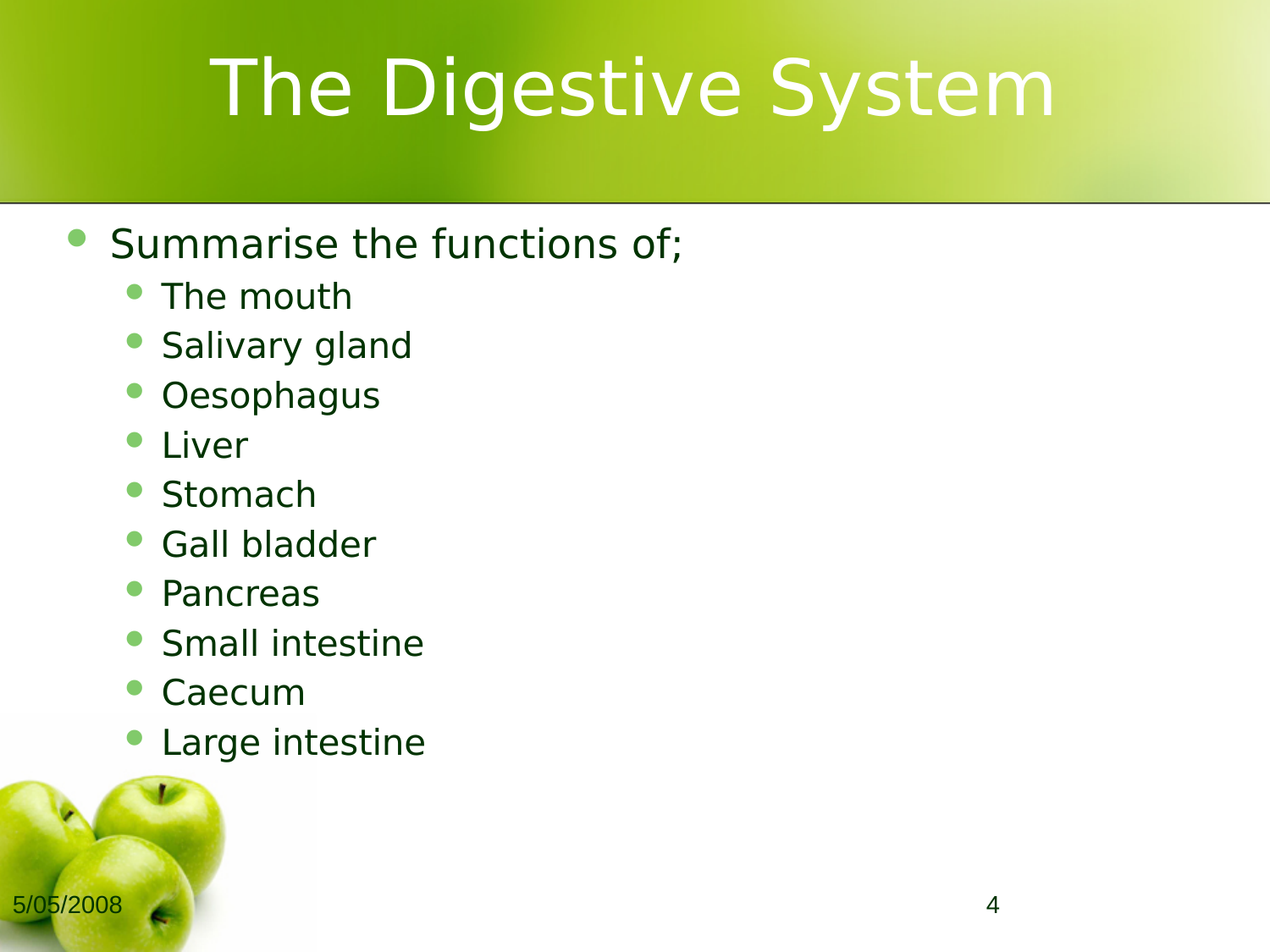

# The Digestive System
Summarise the functions of;
The mouth
Salivary gland
Oesophagus
Liver
Stomach
Gall bladder
Pancreas
Small intestine
Caecum
Large intestine

5/05/2008
4